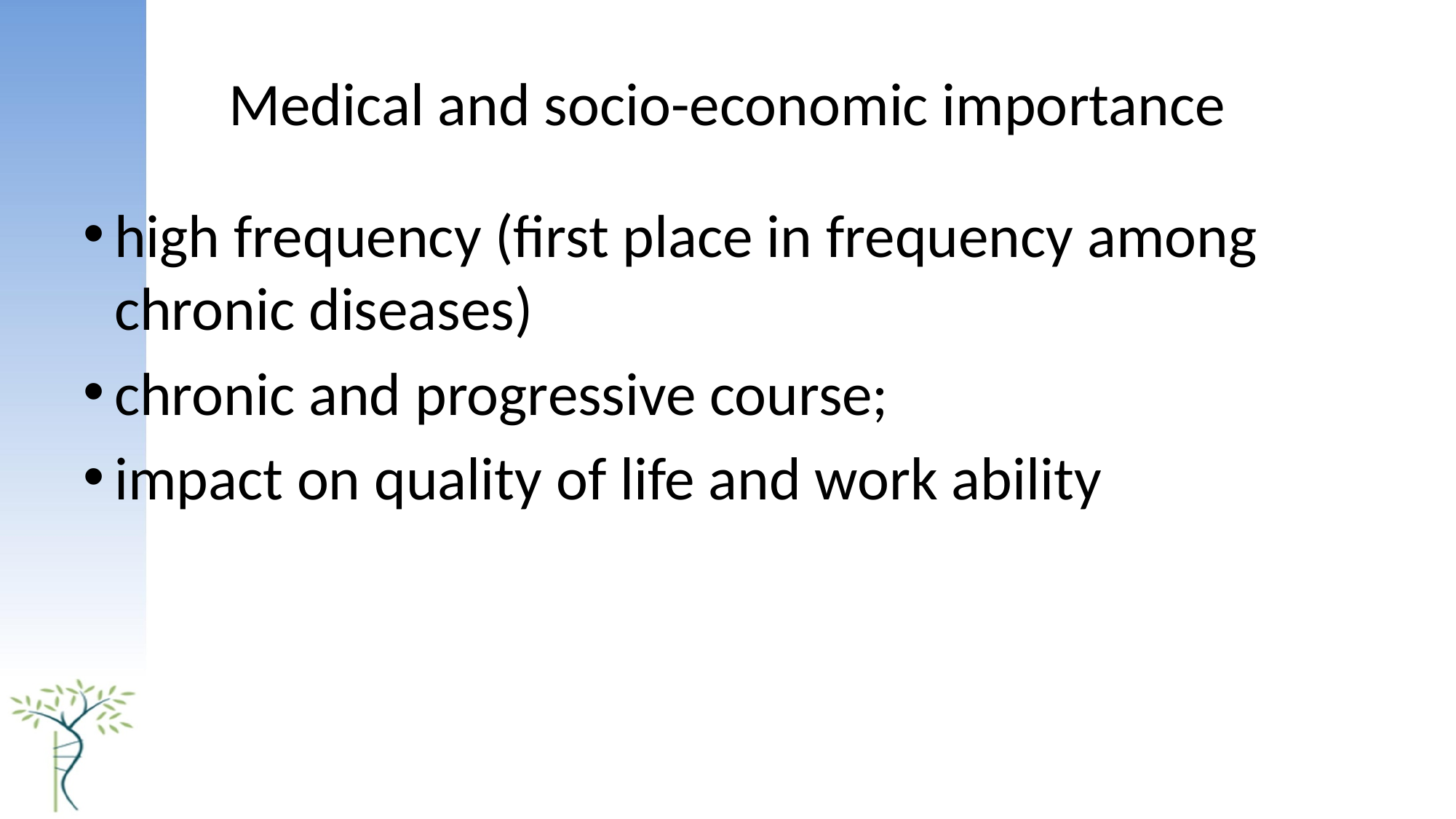

# Medical and socio-economic importance
high frequency (first place in frequency among chronic diseases)
chronic and progressive course;
impact on quality of life and work ability